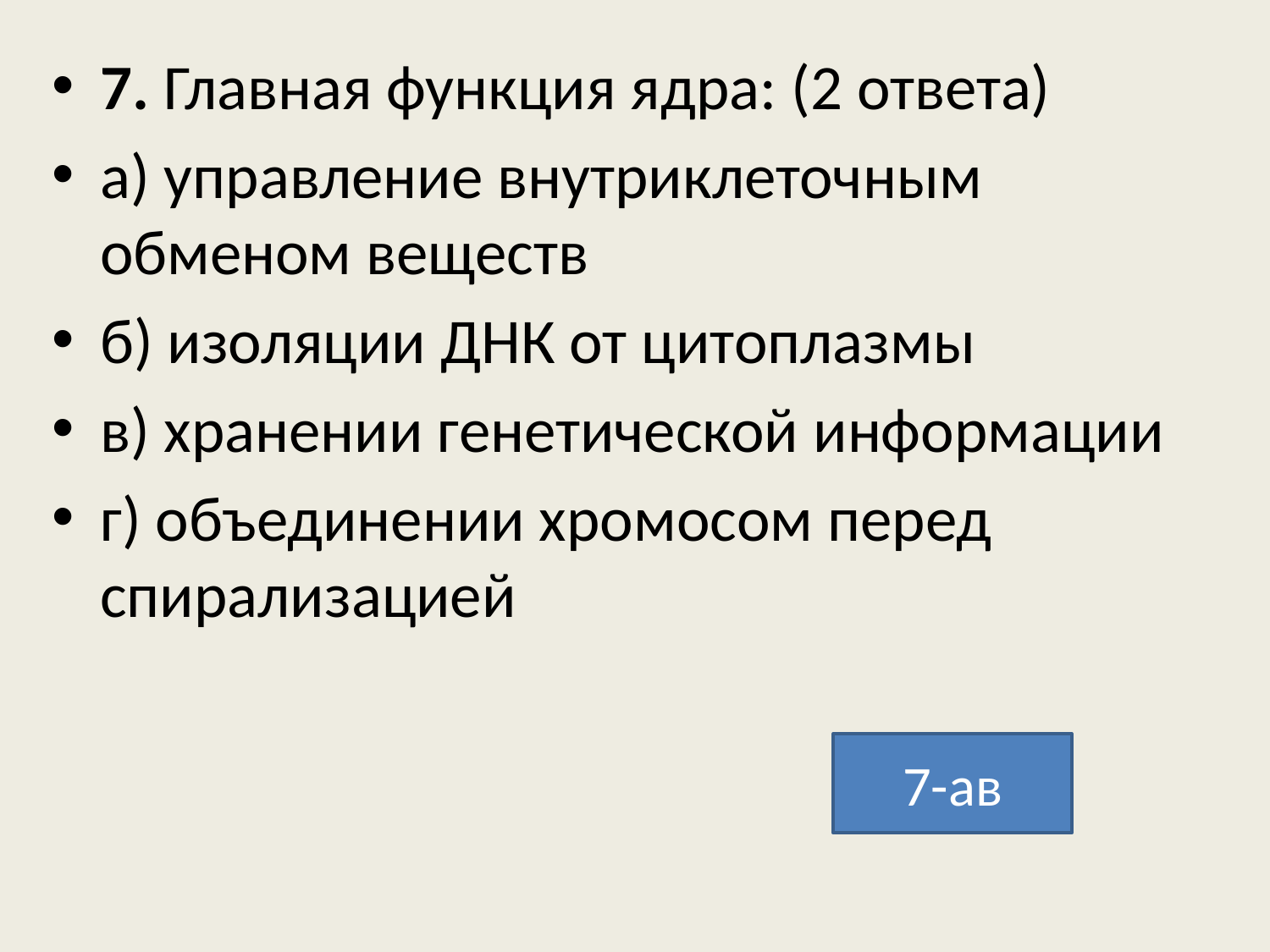

7. Главная функция ядра: (2 ответа)
а) управление внутриклеточным обменом веществ
б) изоляции ДНК от цитоплазмы
в) хранении генетической информации
г) объединении хромосом перед спирализацией

7-ав